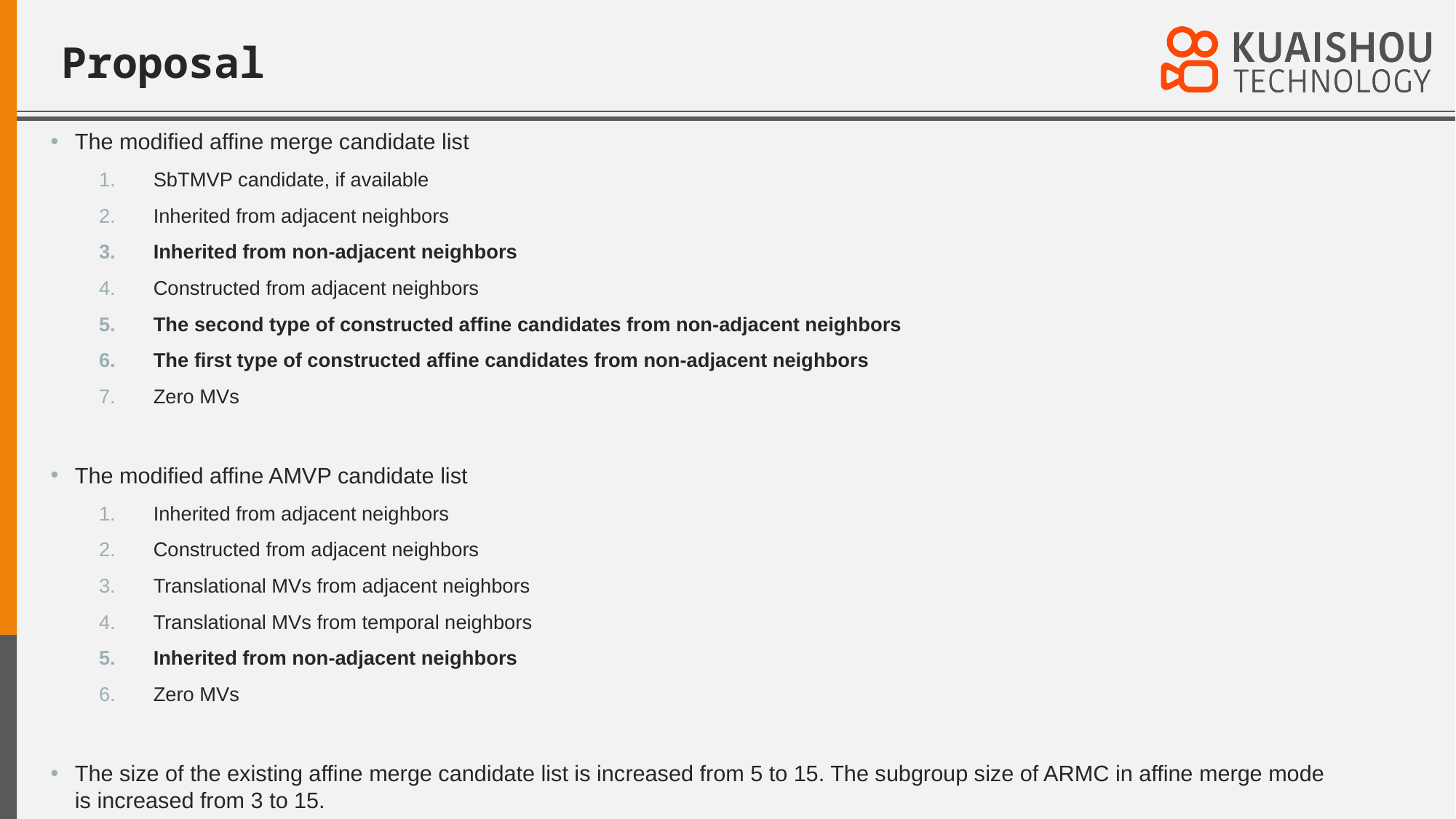

# Proposal
The modified affine merge candidate list
SbTMVP candidate, if available
Inherited from adjacent neighbors
Inherited from non-adjacent neighbors
Constructed from adjacent neighbors
The second type of constructed affine candidates from non-adjacent neighbors
The first type of constructed affine candidates from non-adjacent neighbors
Zero MVs

The modified affine AMVP candidate list
Inherited from adjacent neighbors
Constructed from adjacent neighbors
Translational MVs from adjacent neighbors
Translational MVs from temporal neighbors
Inherited from non-adjacent neighbors
Zero MVs

The size of the existing affine merge candidate list is increased from 5 to 15. The subgroup size of ARMC in affine merge mode is increased from 3 to 15.